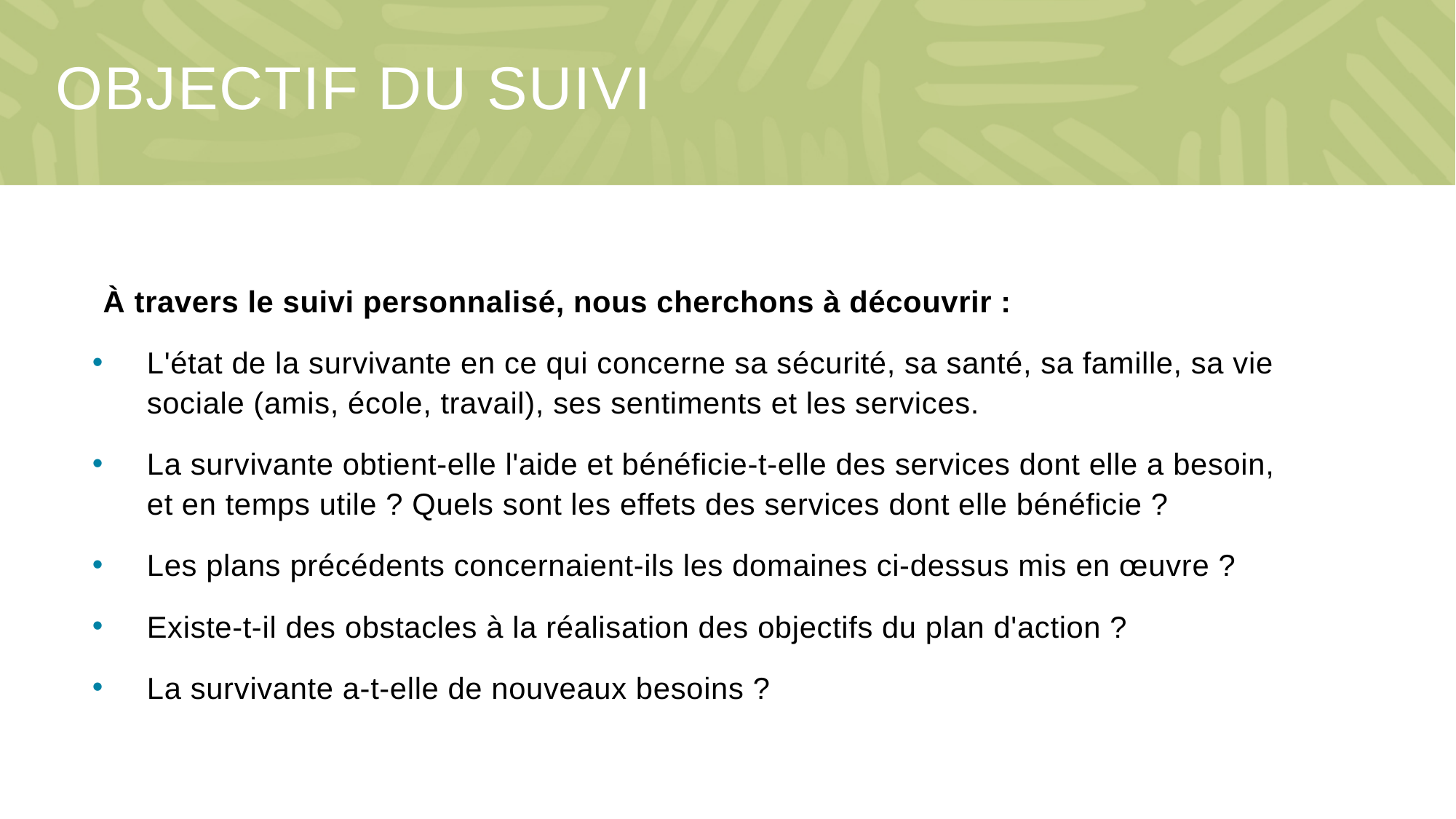

# Objectif du suivi
À travers le suivi personnalisé, nous cherchons à découvrir :
L'état de la survivante en ce qui concerne sa sécurité, sa santé, sa famille, sa vie sociale (amis, école, travail), ses sentiments et les services.
La survivante obtient-elle l'aide et bénéficie-t-elle des services dont elle a besoin, et en temps utile ? Quels sont les effets des services dont elle bénéficie ?
Les plans précédents concernaient-ils les domaines ci-dessus mis en œuvre ?
Existe-t-il des obstacles à la réalisation des objectifs du plan d'action ?
La survivante a-t-elle de nouveaux besoins ?